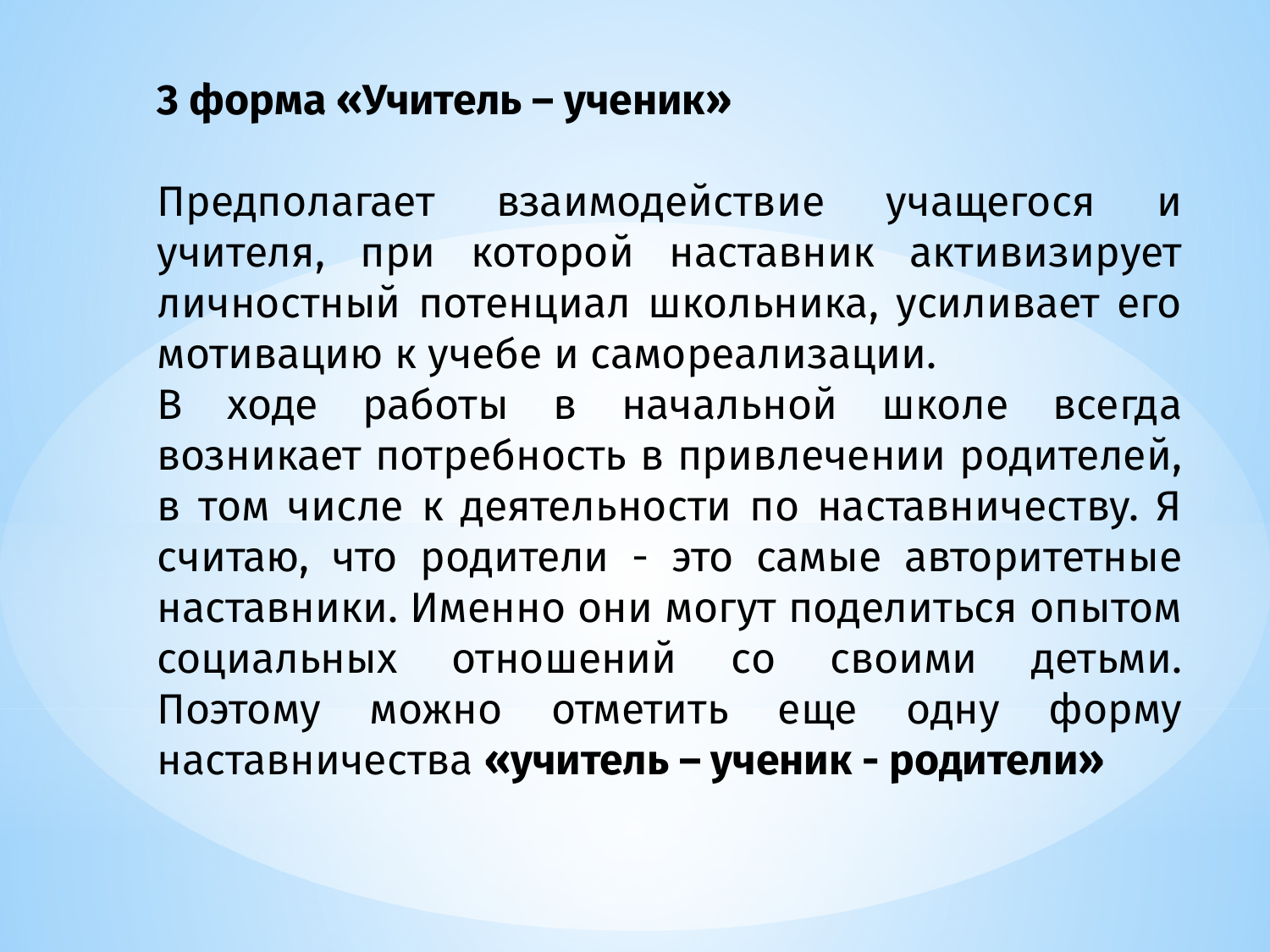

3 форма «Учитель – ученик»

Предполагает взаимодействие учащегося и учителя, при которой наставник активизирует личностный потенциал школьника, усиливает его мотивацию к учебе и самореализации.
В ходе работы в начальной школе всегда возникает потребность в привлечении родителей, в том числе к деятельности по наставничеству. Я считаю, что родители - это самые авторитетные наставники. Именно они могут поделиться опытом социальных отношений со своими детьми. Поэтому можно отметить еще одну форму наставничества «учитель – ученик - родители»